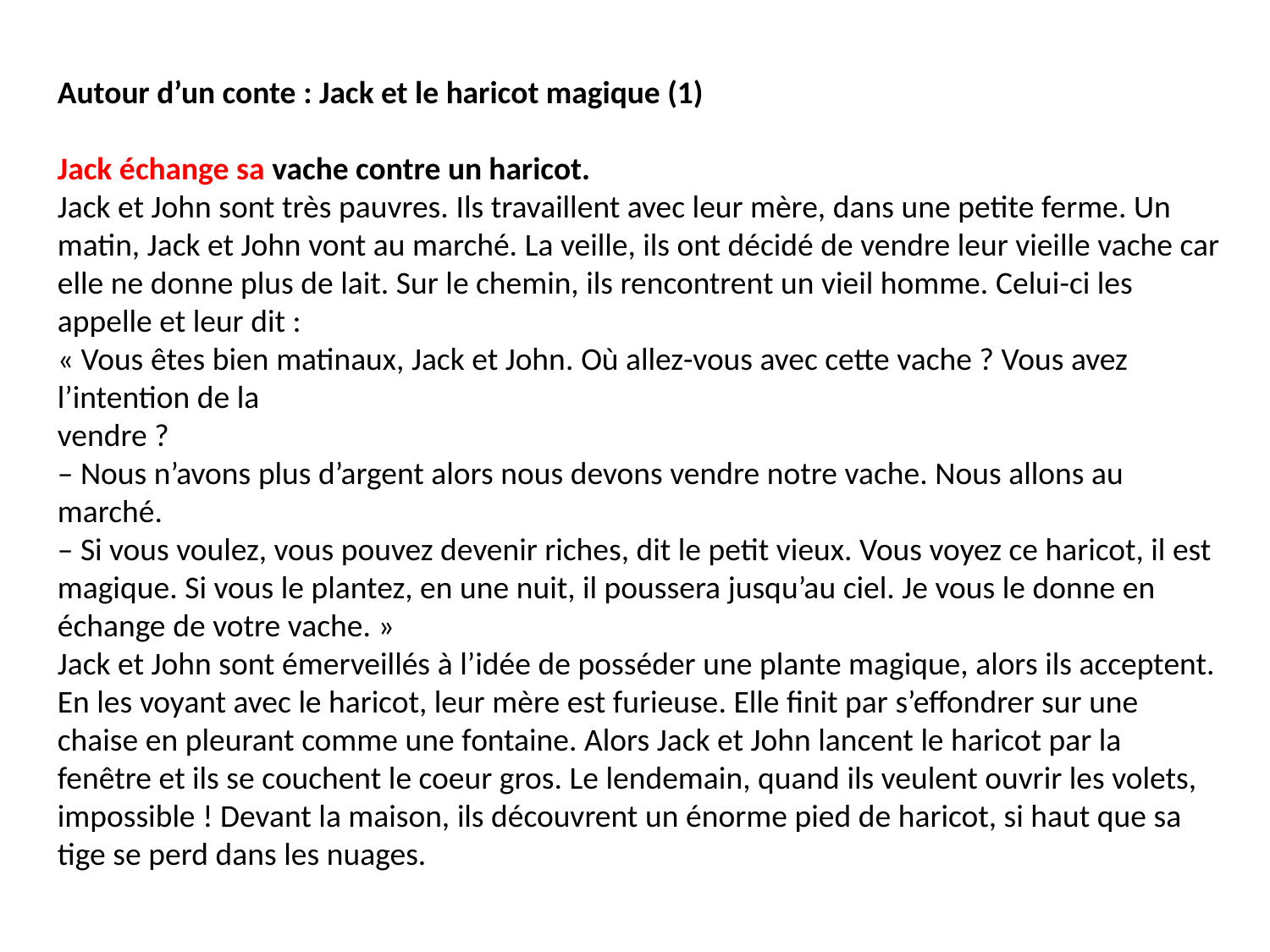

Autour d’un conte : Jack et le haricot magique (1)

Jack échange sa vache contre un haricot.
Jack et John sont très pauvres. Ils travaillent avec leur mère, dans une petite ferme. Un matin, Jack et John vont au marché. La veille, ils ont décidé de vendre leur vieille vache car elle ne donne plus de lait. Sur le chemin, ils rencontrent un vieil homme. Celui-ci les appelle et leur dit :
« Vous êtes bien matinaux, Jack et John. Où allez-vous avec cette vache ? Vous avez l’intention de la
vendre ?
– Nous n’avons plus d’argent alors nous devons vendre notre vache. Nous allons au marché.
– Si vous voulez, vous pouvez devenir riches, dit le petit vieux. Vous voyez ce haricot, il est magique. Si vous le plantez, en une nuit, il poussera jusqu’au ciel. Je vous le donne en échange de votre vache. »
Jack et John sont émerveillés à l’idée de posséder une plante magique, alors ils acceptent. En les voyant avec le haricot, leur mère est furieuse. Elle finit par s’effondrer sur une chaise en pleurant comme une fontaine. Alors Jack et John lancent le haricot par la fenêtre et ils se couchent le coeur gros. Le lendemain, quand ils veulent ouvrir les volets, impossible ! Devant la maison, ils découvrent un énorme pied de haricot, si haut que sa tige se perd dans les nuages.